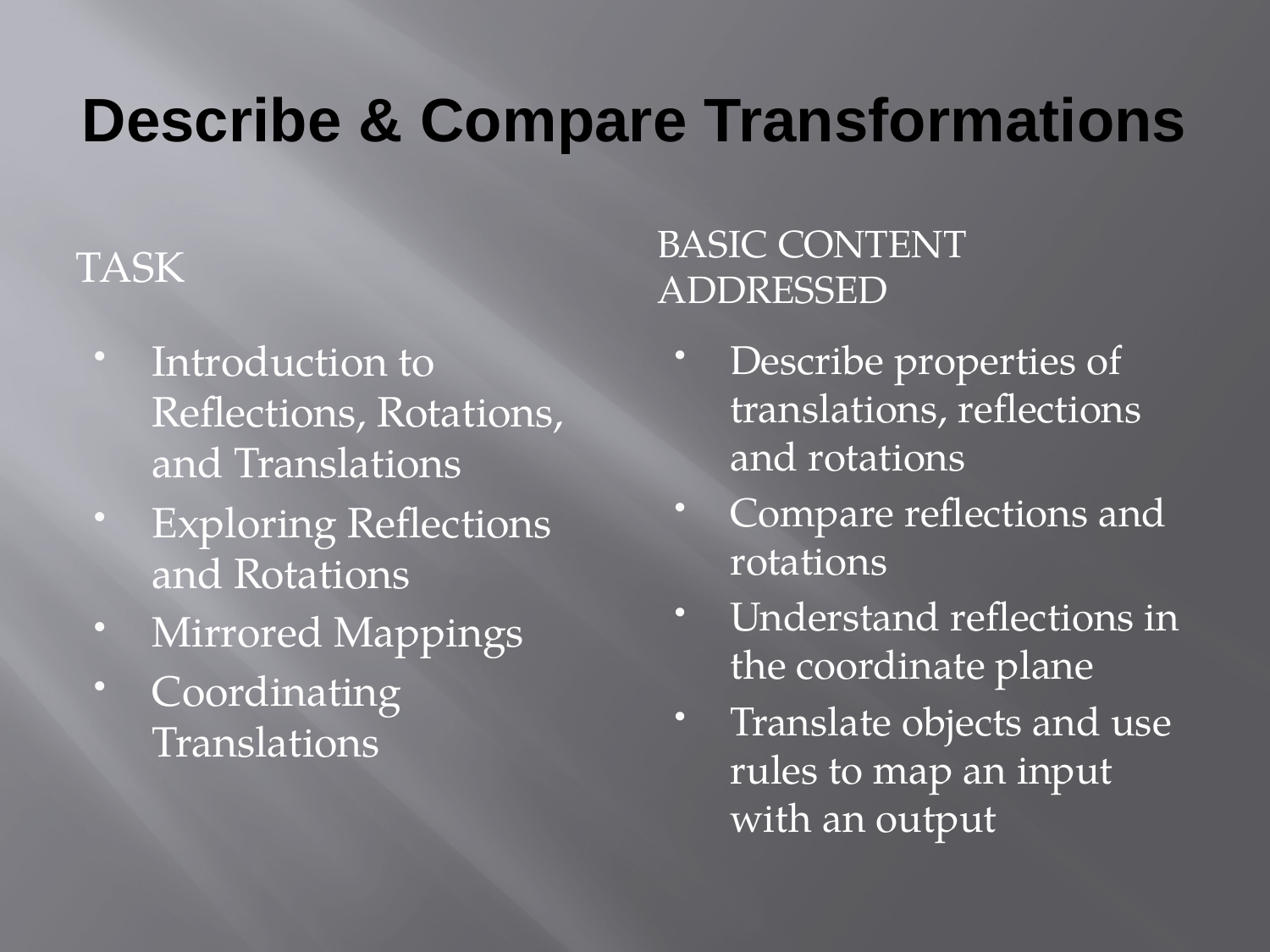

# Describe & Compare Transformations
Task
Basic Content Addressed
Introduction to Reflections, Rotations, and Translations
Exploring Reflections and Rotations
Mirrored Mappings
Coordinating Translations
Describe properties of translations, reflections and rotations
Compare reflections and rotations
Understand reflections in the coordinate plane
Translate objects and use rules to map an input with an output